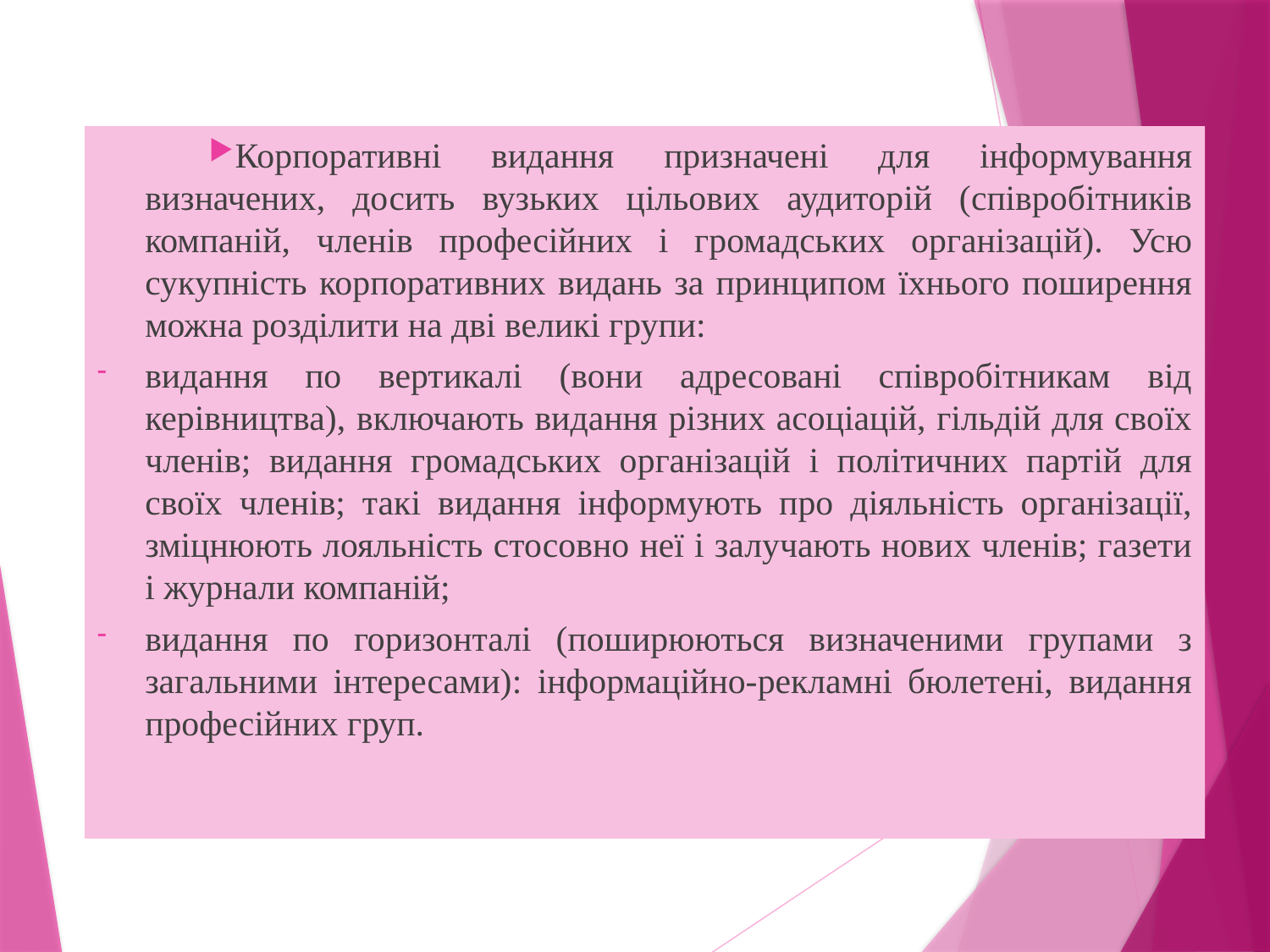

Корпоративні видання призначені для інформування визначених, досить вузьких цільових аудиторій (співробітників компаній, членів професійних і громадських організацій). Усю сукупність корпоративних видань за принципом їхнього поширення можна розділити на дві великі групи:
видання по вертикалі (вони адресовані співробітникам від керівництва), включають видання різних асоціацій, гільдій для своїх членів; видання громадських організацій і політичних партій для своїх членів; такі видання інформують про діяльність організації, зміцнюють лояльність стосовно неї і залучають нових членів; газети і журнали компаній;
видання по горизонталі (поширюються визначеними групами з загальними інтересами): інформаційно-рекламні бюлетені, видання професійних груп.